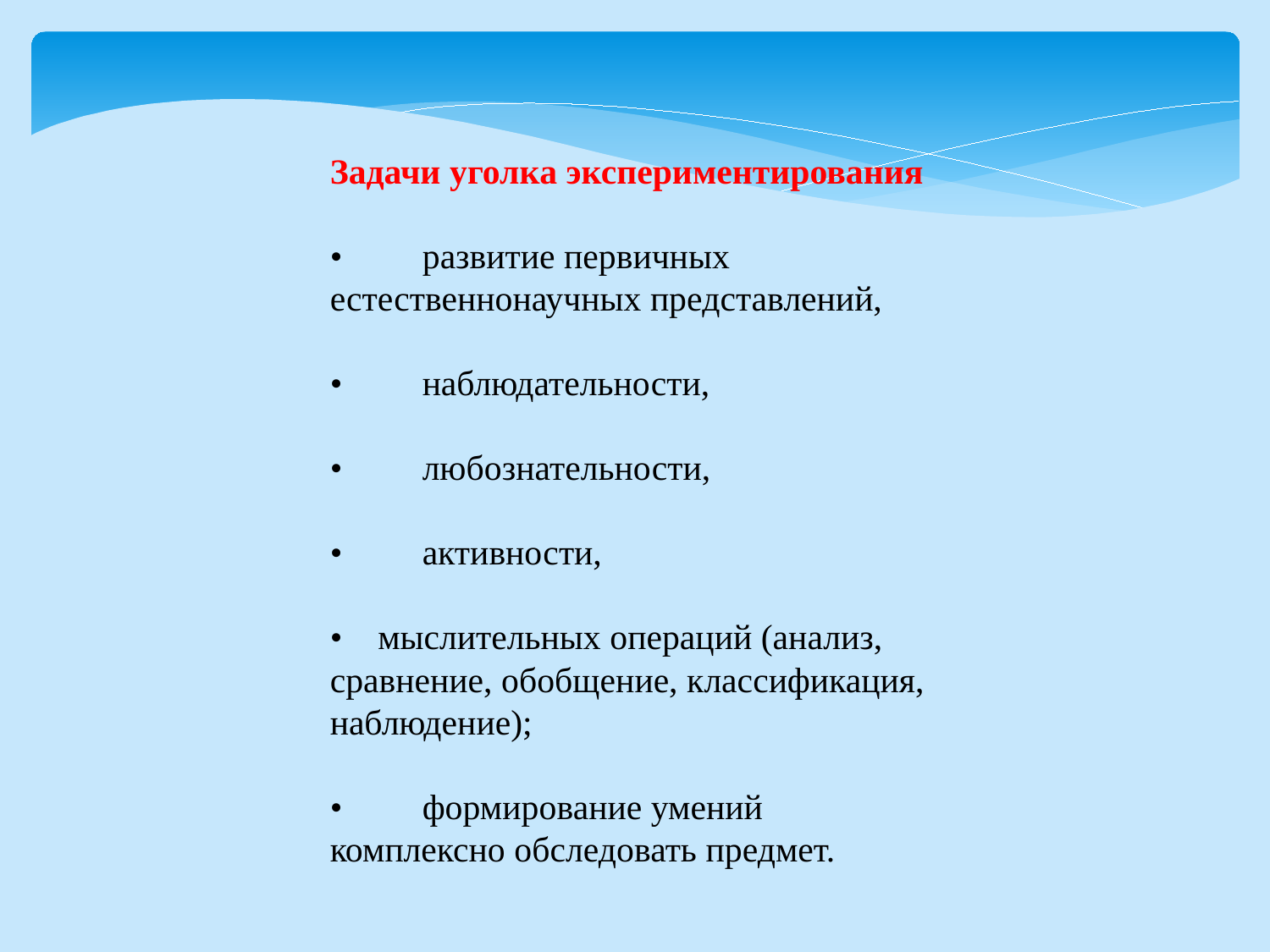

Задачи уголка экспериментирования

•         развитие первичных естественнонаучных представлений,

•         наблюдательности,

•         любознательности,

•         активности,

•    мыслительных операций (анализ, сравнение, обобщение, классификация, наблюдение);

•         формирование умений комплексно обследовать предмет.